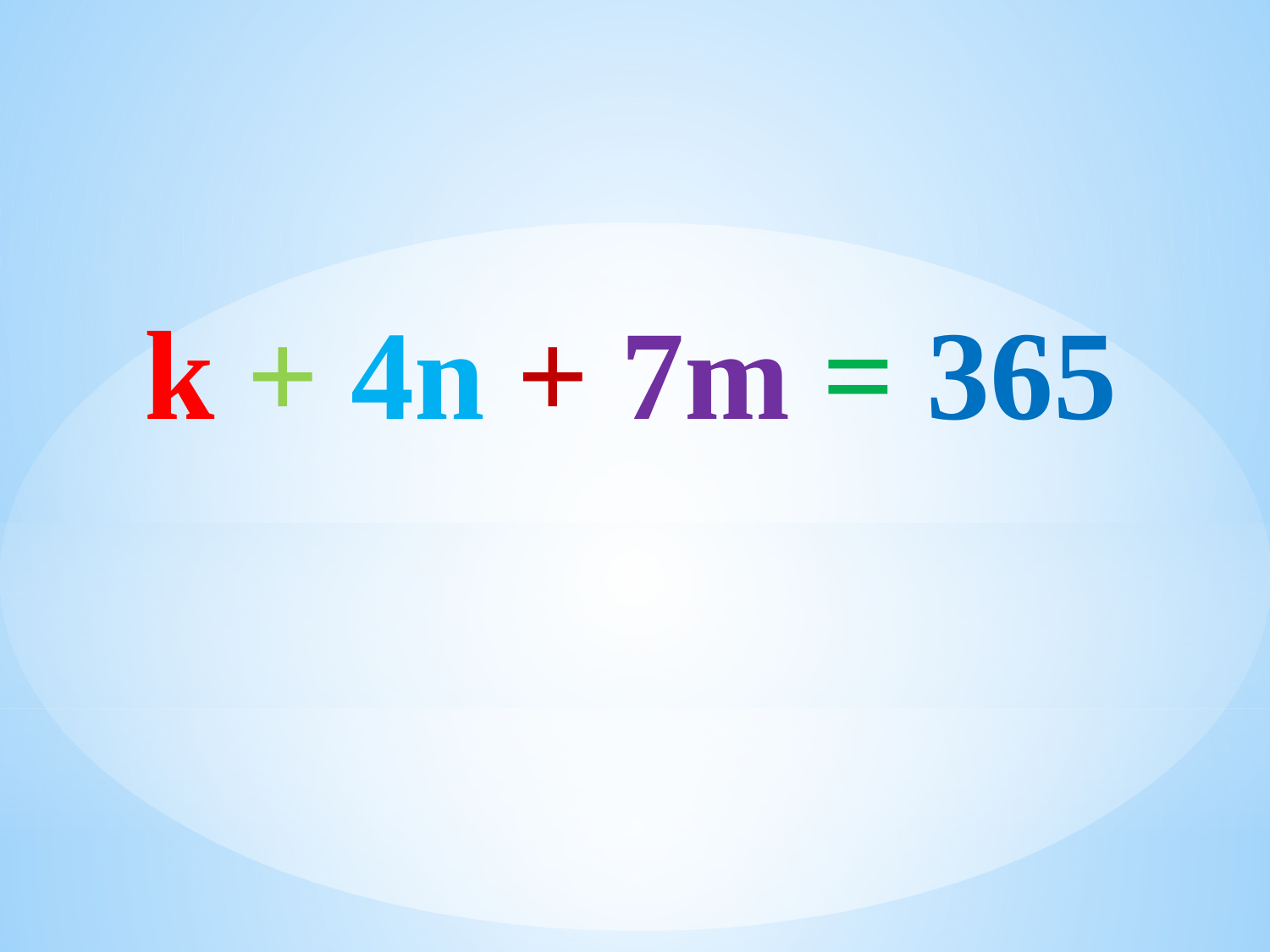

k + 4n + 7m = 365